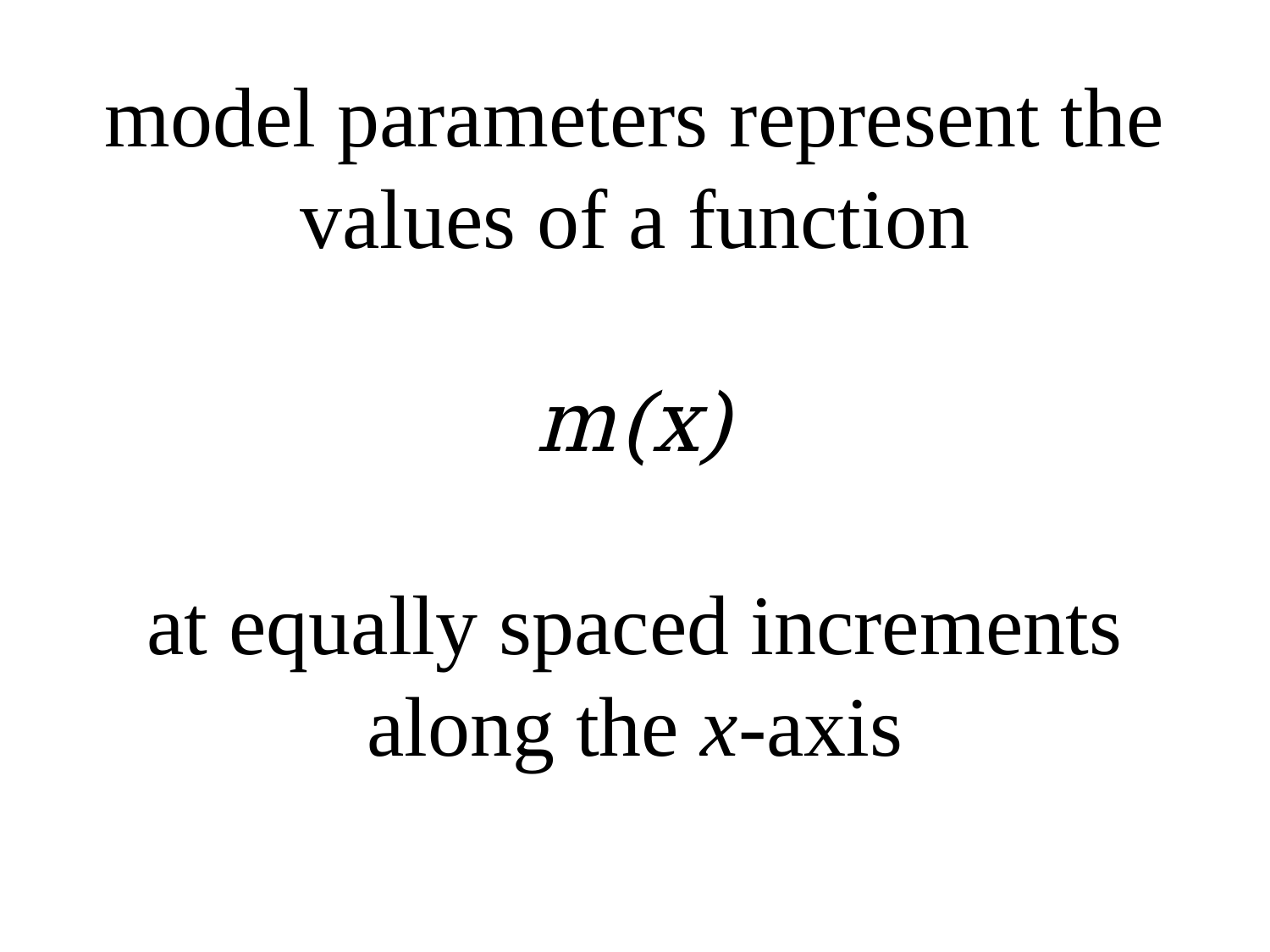

# model parameters represent the values of a function m(x) at equally spaced increments along the x-axis